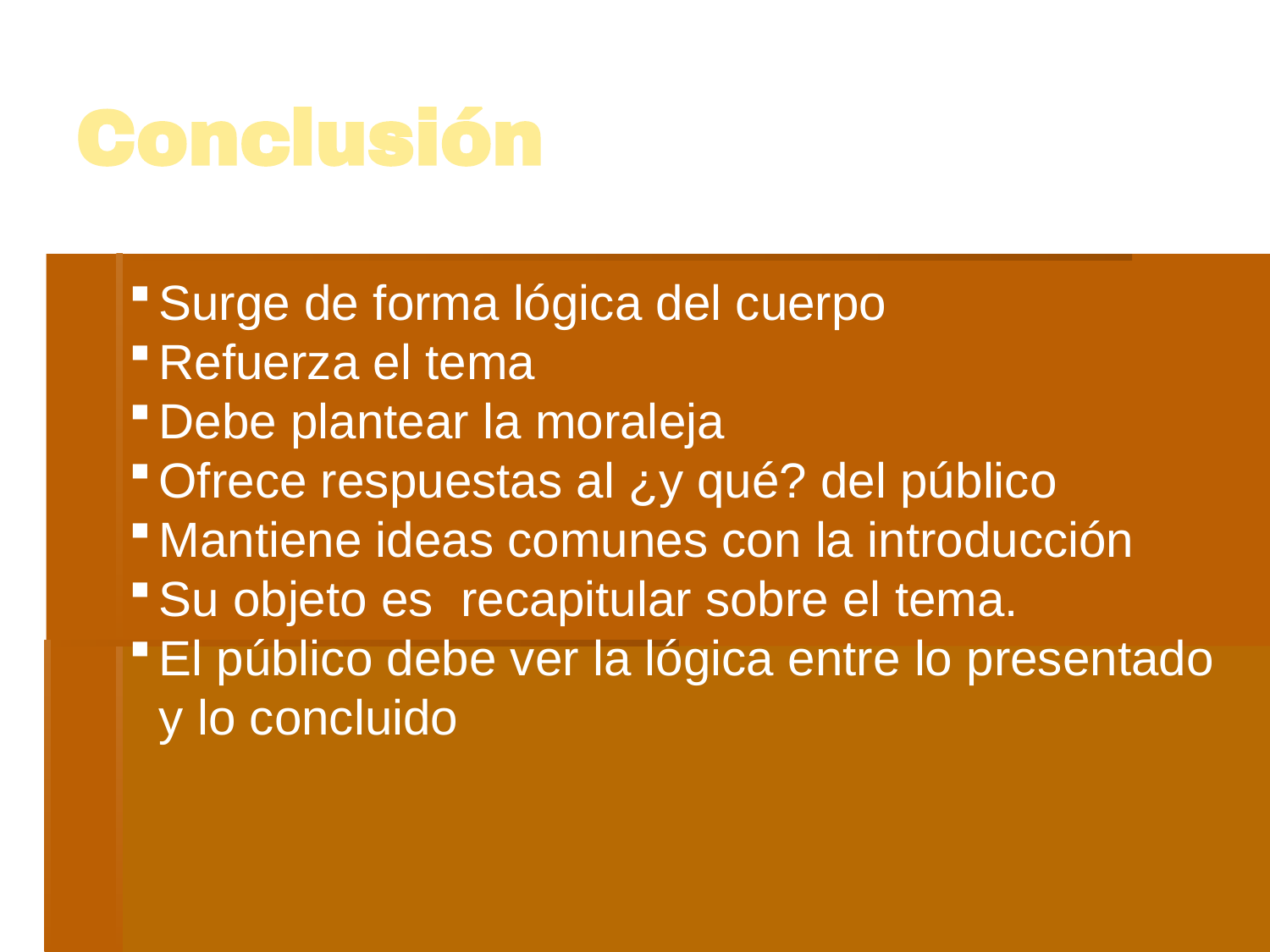

Conclusión
Surge de forma lógica del cuerpo
Refuerza el tema
Debe plantear la moraleja
Ofrece respuestas al ¿y qué? del público
Mantiene ideas comunes con la introducción
Su objeto es  recapitular sobre el tema.
El público debe ver la lógica entre lo presentado y lo concluido